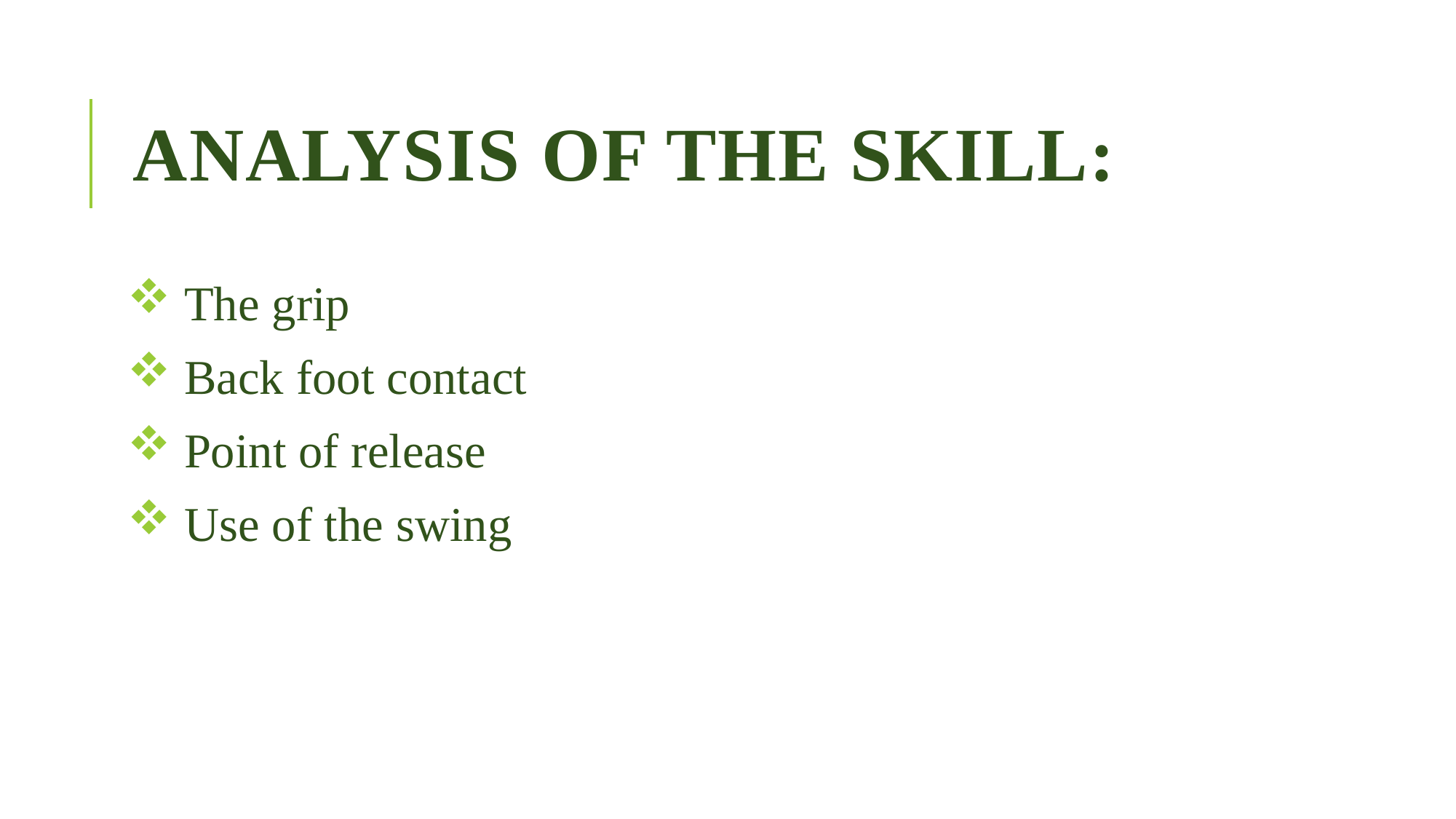

# Analysis of the skill:
 The grip
 Back foot contact
 Point of release
 Use of the swing